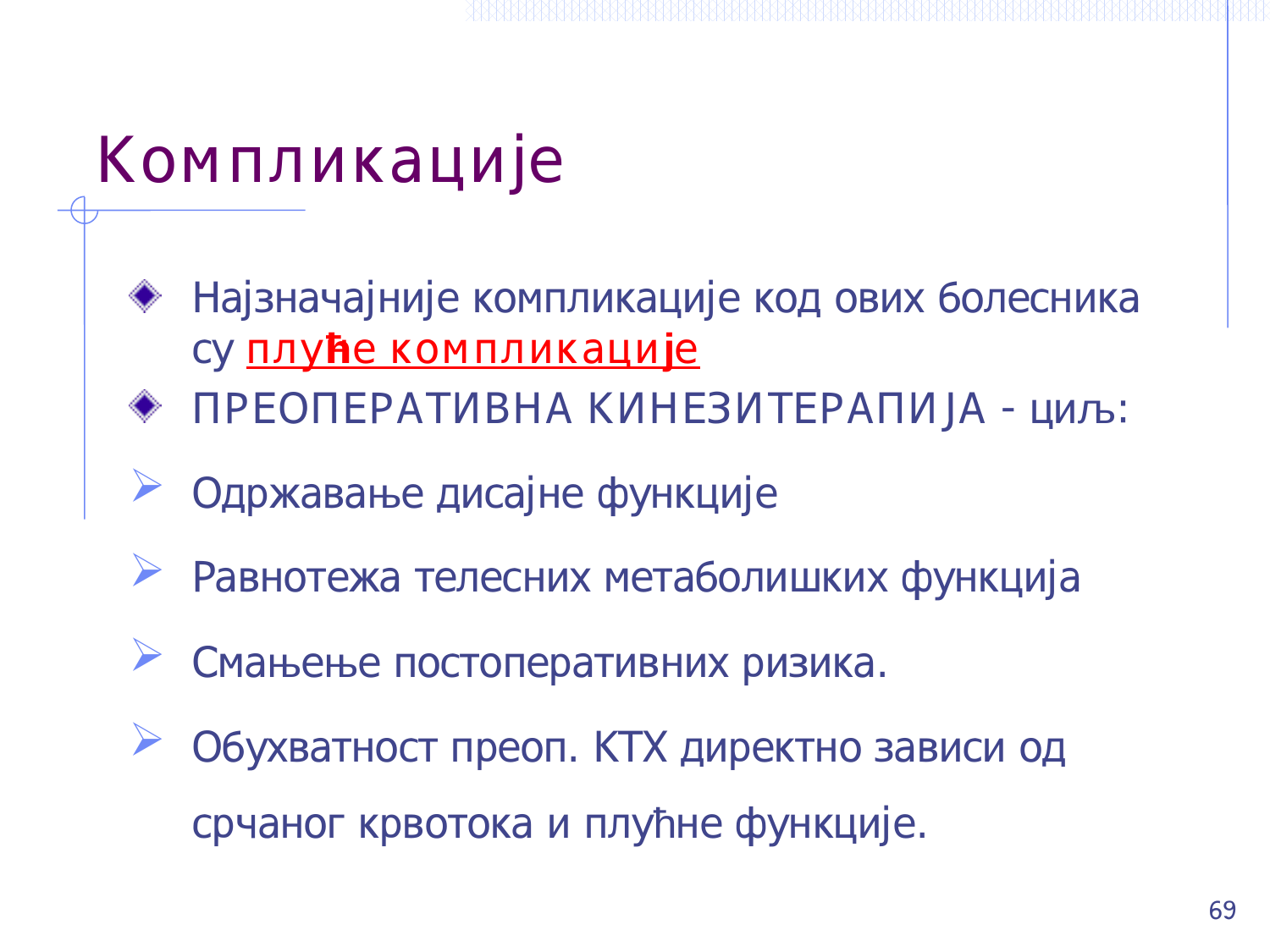

# Компликације
Најзначајније компликације код ових болесника су плућне компликације
ПРЕОПЕРАТИВНА КИНЕЗИТЕРАПИЈА - циљ:
Одржавање дисајне функције
Равнотежа телесних метаболишких функција
Смањење постоперативних ризика.
Обухватност преоп. КТХ директно зависи од срчаног крвотока и плућне функције.

69